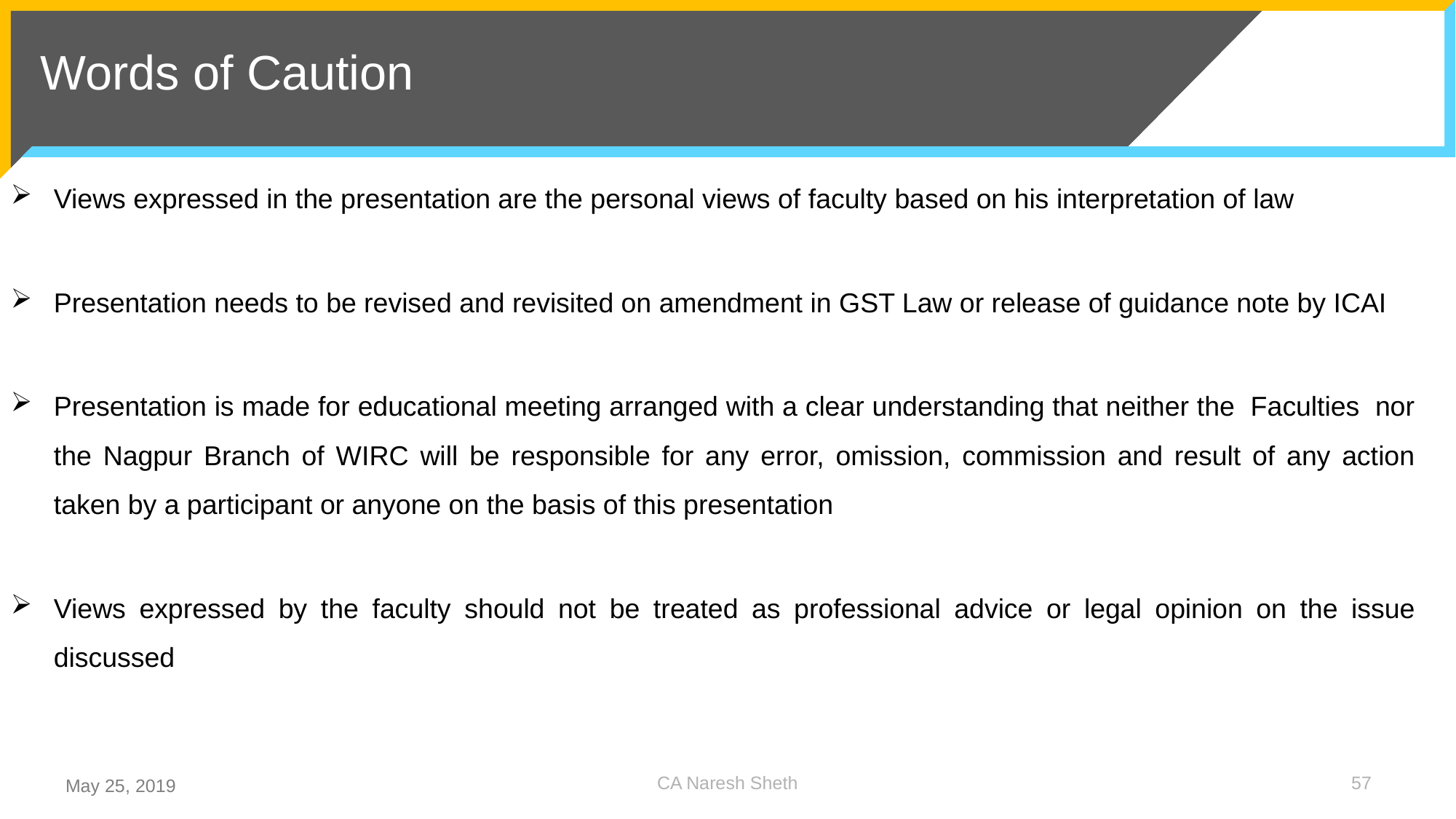

# Words of Caution
Views expressed in the presentation are the personal views of faculty based on his interpretation of law
Presentation needs to be revised and revisited on amendment in GST Law or release of guidance note by ICAI
Presentation is made for educational meeting arranged with a clear understanding that neither the  Faculties  nor the Nagpur Branch of WIRC will be responsible for any error, omission, commission and result of any action taken by a participant or anyone on the basis of this presentation
Views expressed by the faculty should not be treated as professional advice or legal opinion on the issue discussed
CA Naresh Sheth
57
May 25, 2019